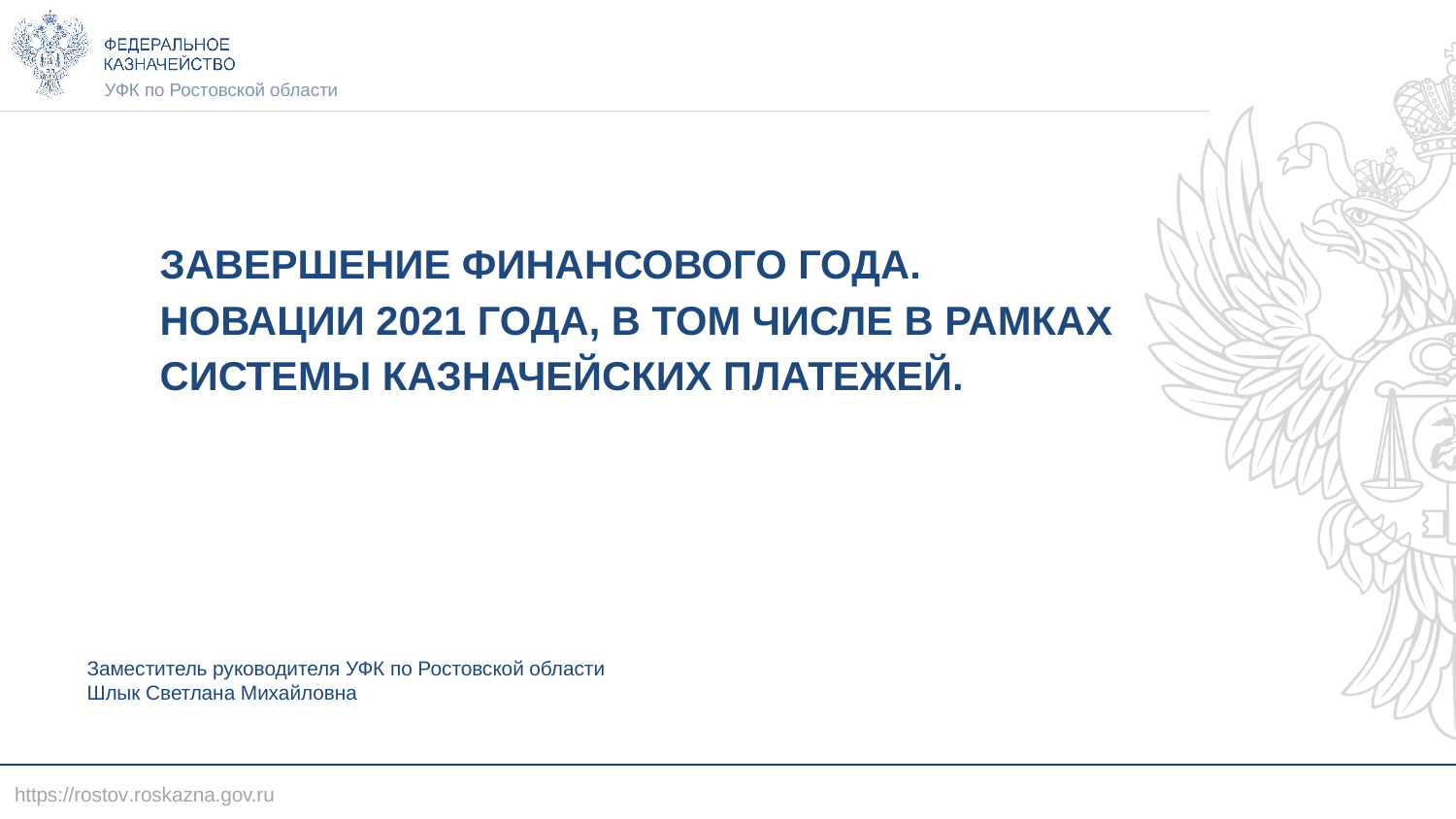

УФК по Ростовской области

# ЗАВЕРШЕНИЕ ФИНАНСОВОГО ГОДА. НОВАЦИИ 2021 ГОДА, В ТОМ ЧИСЛЕ В РАМКАХ СИСТЕМЫ КАЗНАЧЕЙСКИХ ПЛАТЕЖЕЙ.

Заместитель руководителя УФК по Ростовской области
Шлык Светлана Михайловна

https://rostov.roskazna.gov.ru